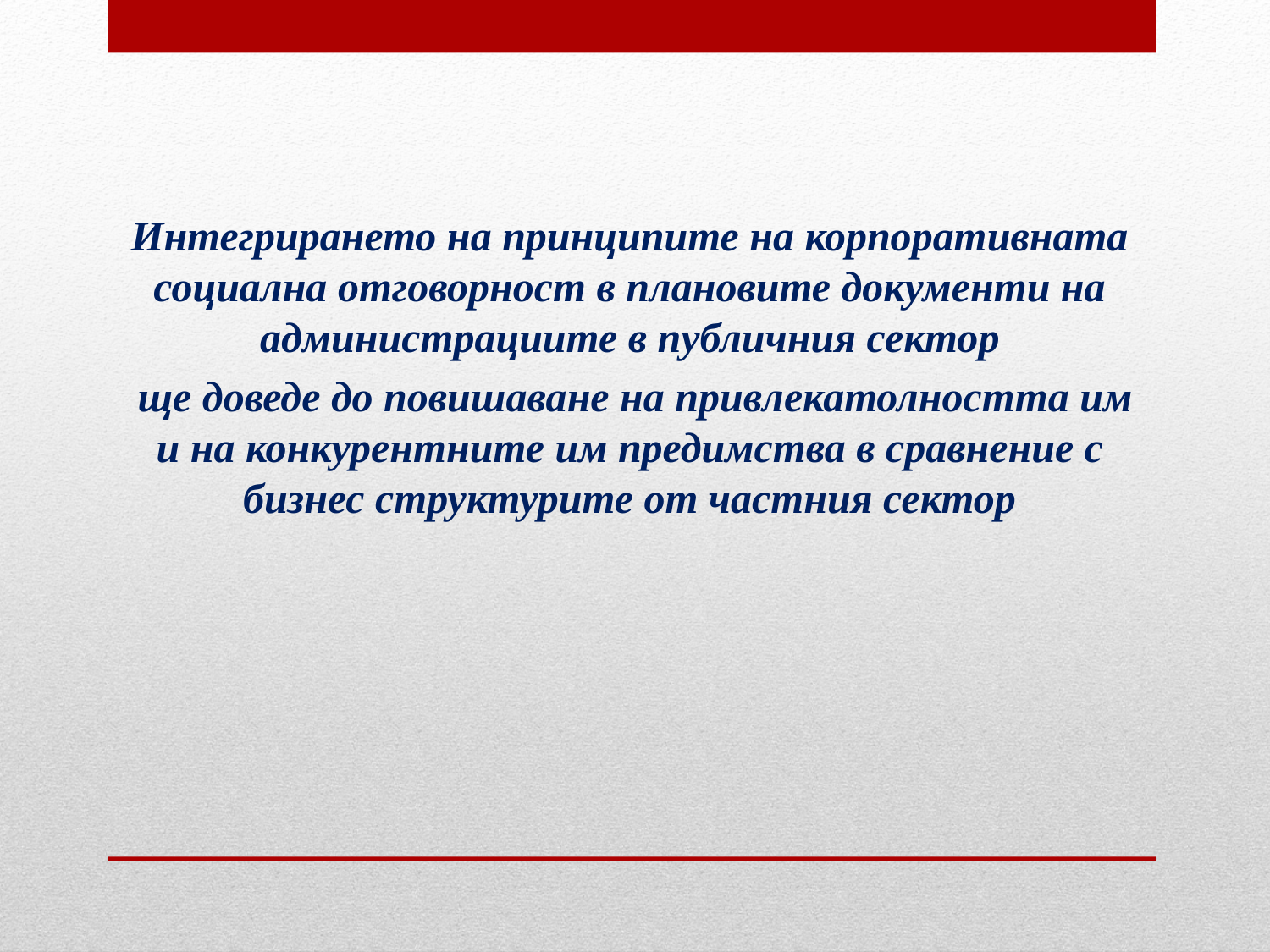

Интегрирането на принципите на корпоративната социална отговорност в плановите документи на администрациите в публичния сектор
 ще доведе до повишаване на привлекатолността им и на конкурентните им предимства в сравнение с бизнес структурите от частния сектор